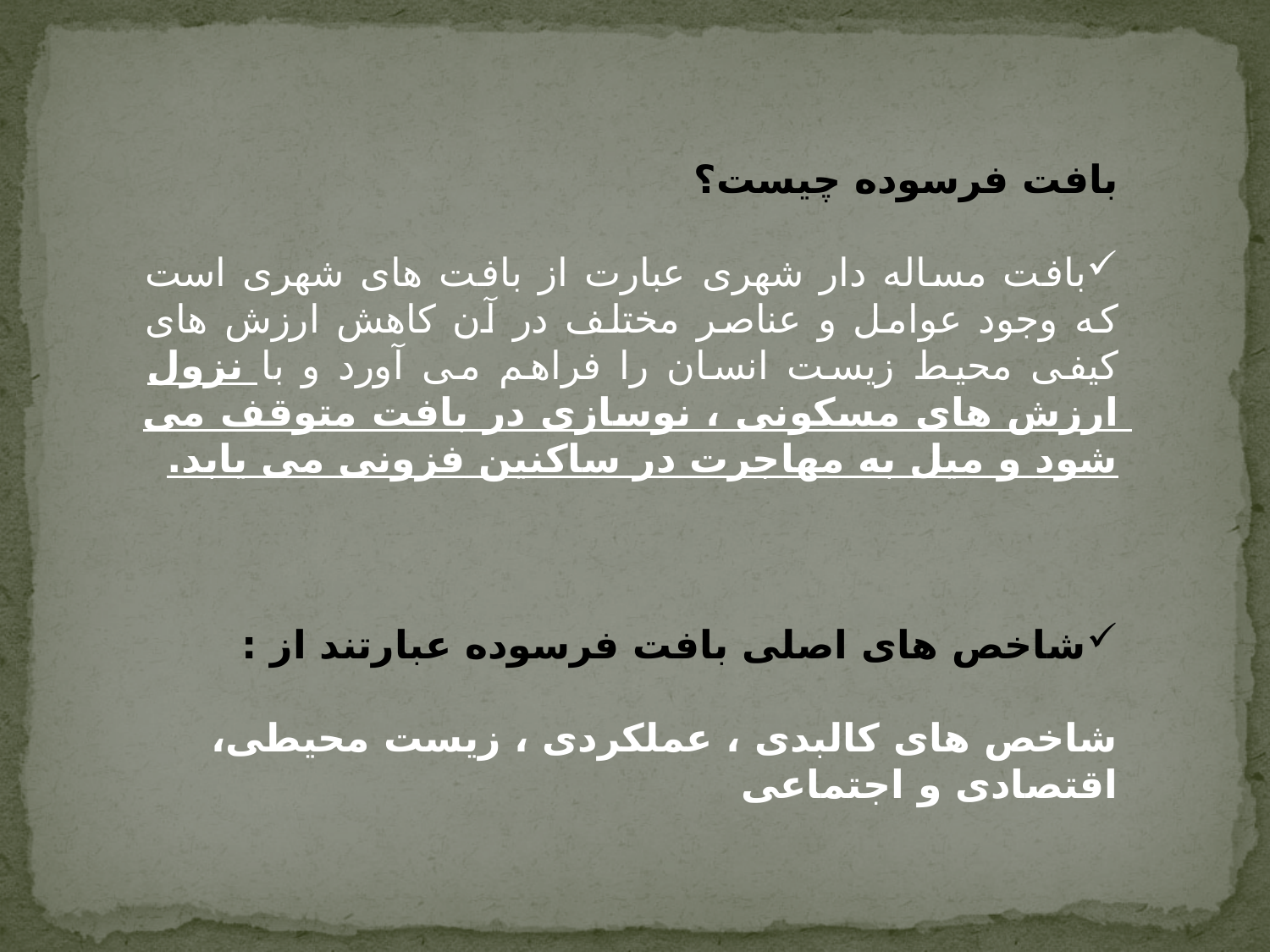

بافت فرسوده چیست؟

بافت مساله دار شهری عبارت از بافت های شهری است که وجود عوامل و عناصر مختلف در آن کاهش ارزش های کیفی محیط زیست انسان را فراهم می آورد و با نزول ارزش های مسکونی ، نوسازی در بافت متوقف می شود و میل به مهاجرت در ساکنین فزونی می یابد.

شاخص های اصلی بافت فرسوده عبارتند از :

شاخص های کالبدی ، عملکردی ، زیست محیطی، اقتصادی و اجتماعی